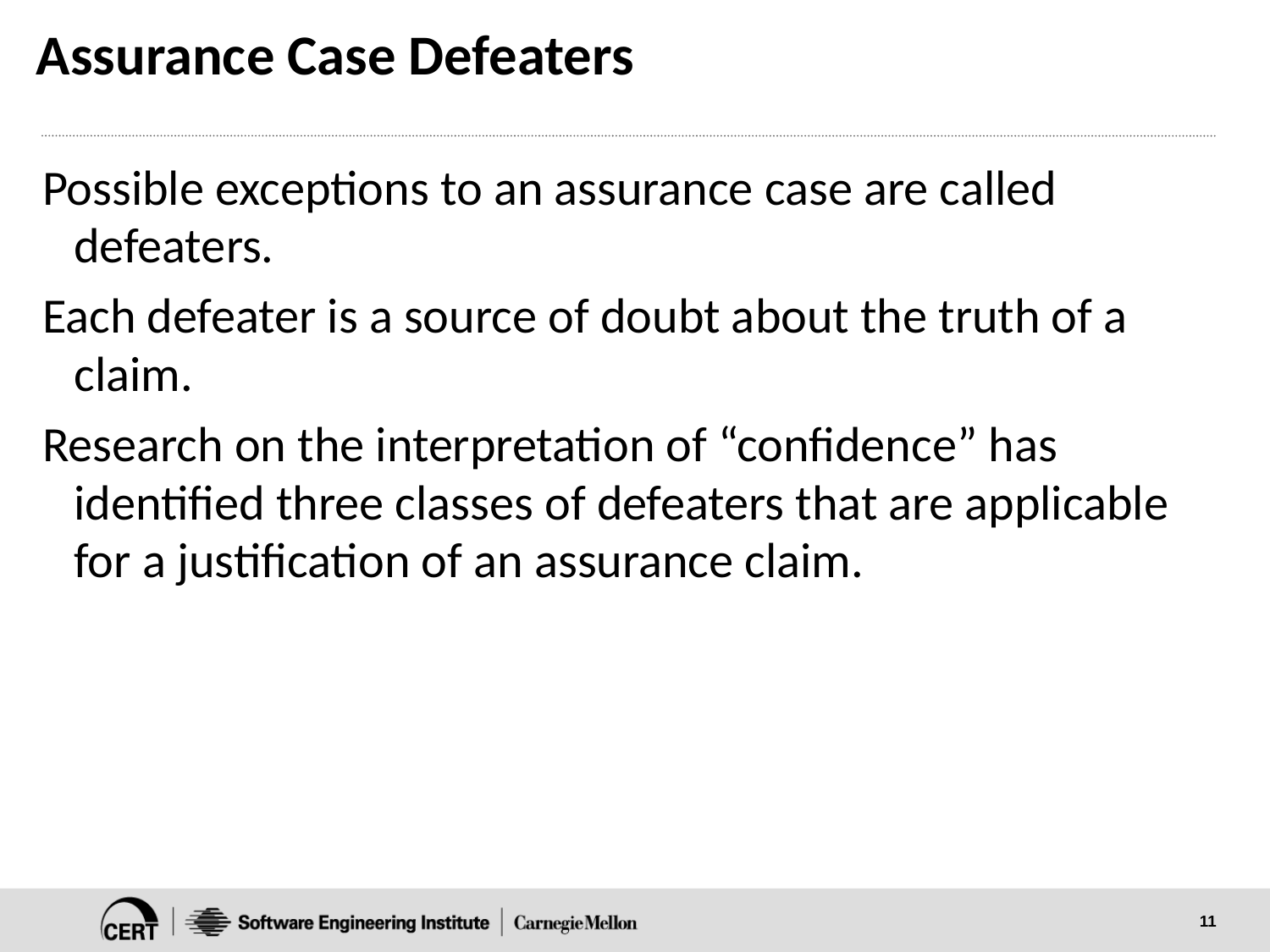

# Assurance Case Defeaters
Possible exceptions to an assurance case are called defeaters.
Each defeater is a source of doubt about the truth of a claim.
Research on the interpretation of “confidence” has identified three classes of defeaters that are applicable for a justification of an assurance claim.